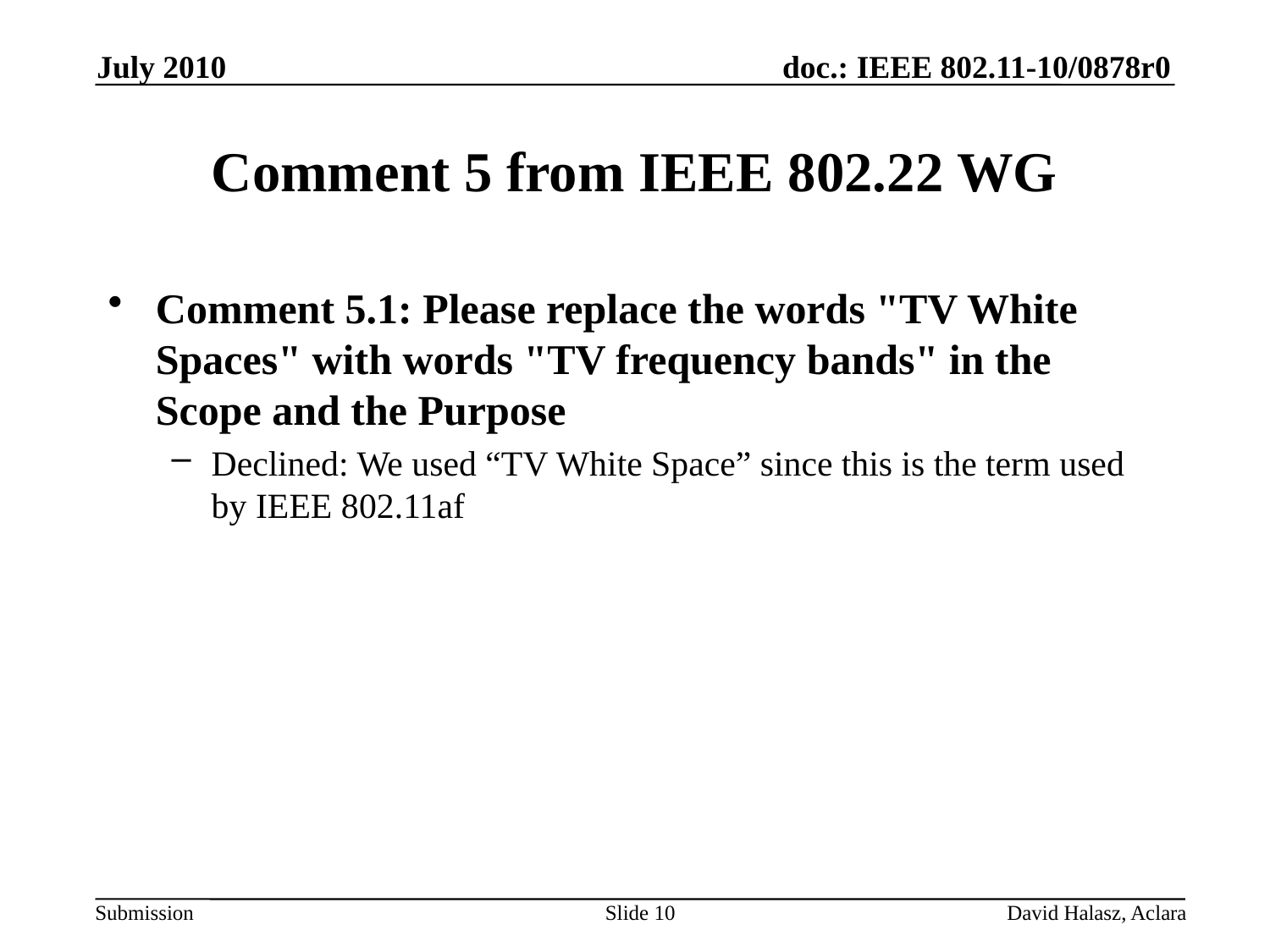

July 2010
# Comment 5 from IEEE 802.22 WG
Comment 5.1: Please replace the words "TV White Spaces" with words "TV frequency bands" in the Scope and the Purpose
Declined: We used “TV White Space” since this is the term used by IEEE 802.11af
Slide 10
David Halasz, Aclara